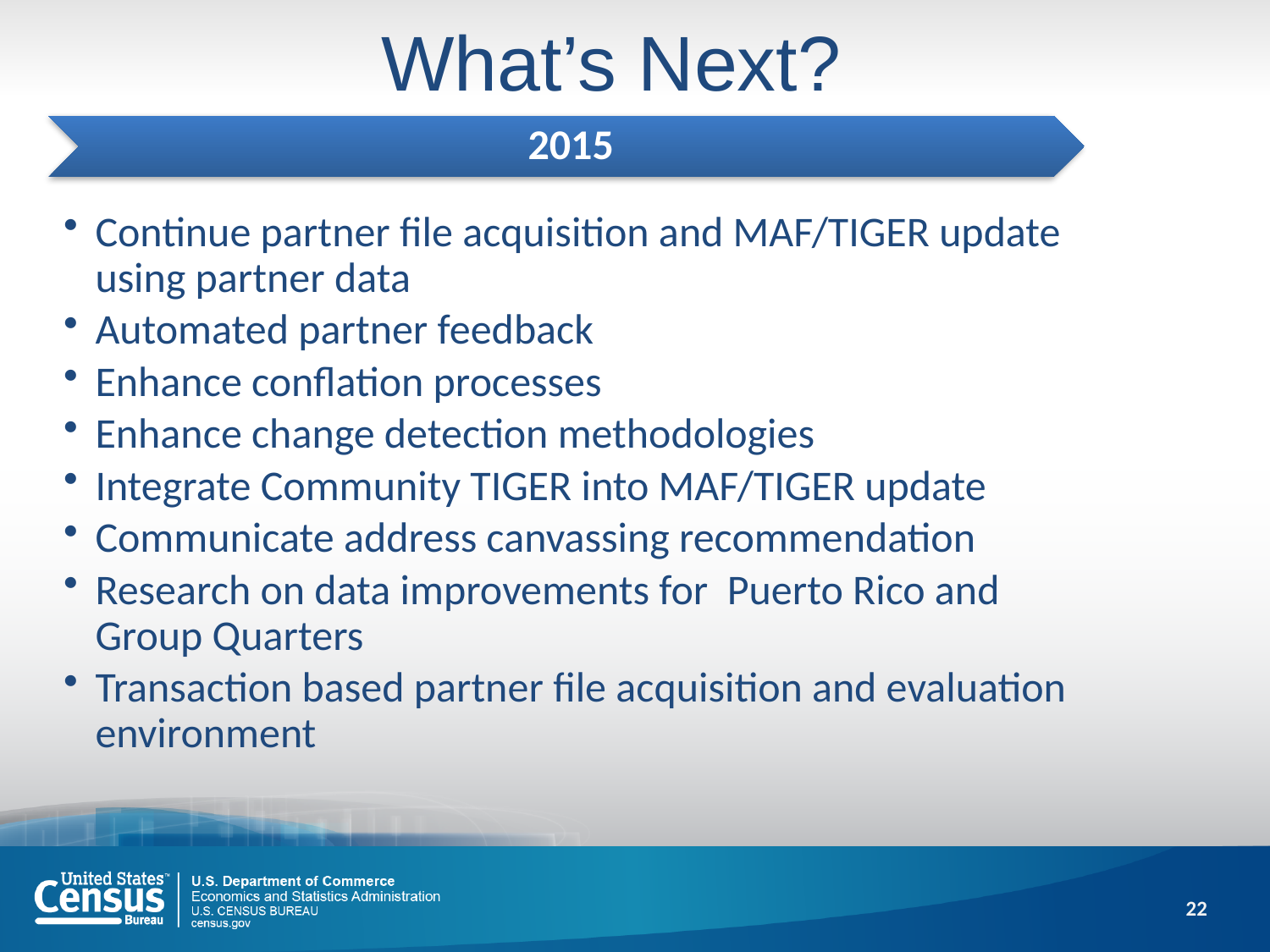

# What’s Next?
2015
Continue partner file acquisition and MAF/TIGER update using partner data
Automated partner feedback
Enhance conflation processes
Enhance change detection methodologies
Integrate Community TIGER into MAF/TIGER update
Communicate address canvassing recommendation
Research on data improvements for  Puerto Rico and Group Quarters
Transaction based partner file acquisition and evaluation environment
22